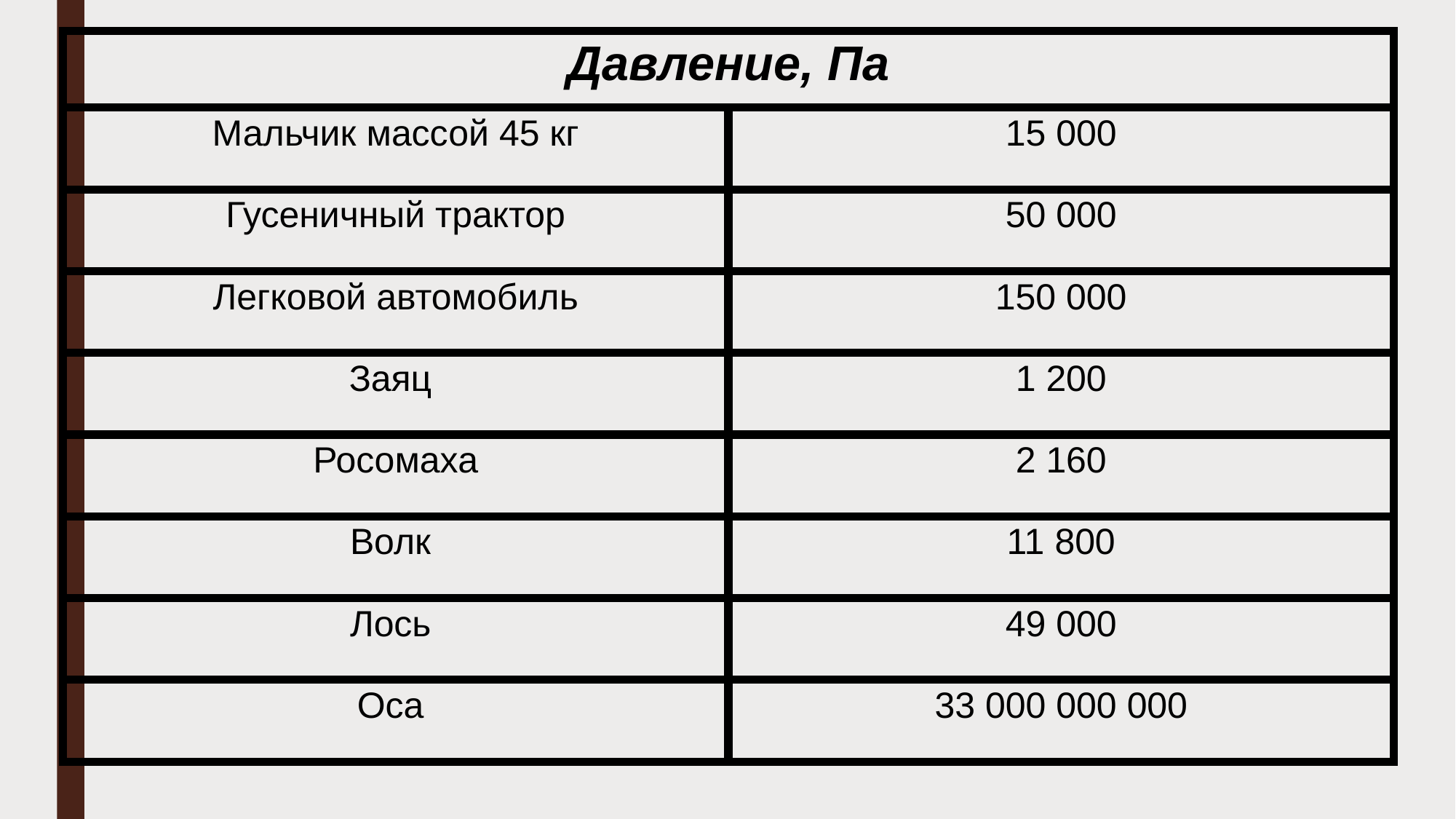

| Давление, Па |  |
| --- | --- |
| Мальчик массой 45 кг | 15 000 |
| Гусеничный трактор | 50 000 |
| Легковой автомобиль | 150 000 |
| Заяц | 1 200 |
| Росомаха | 2 160 |
| Волк | 11 800 |
| Лось | 49 000 |
| Оса | 33 000 000 000 |
#